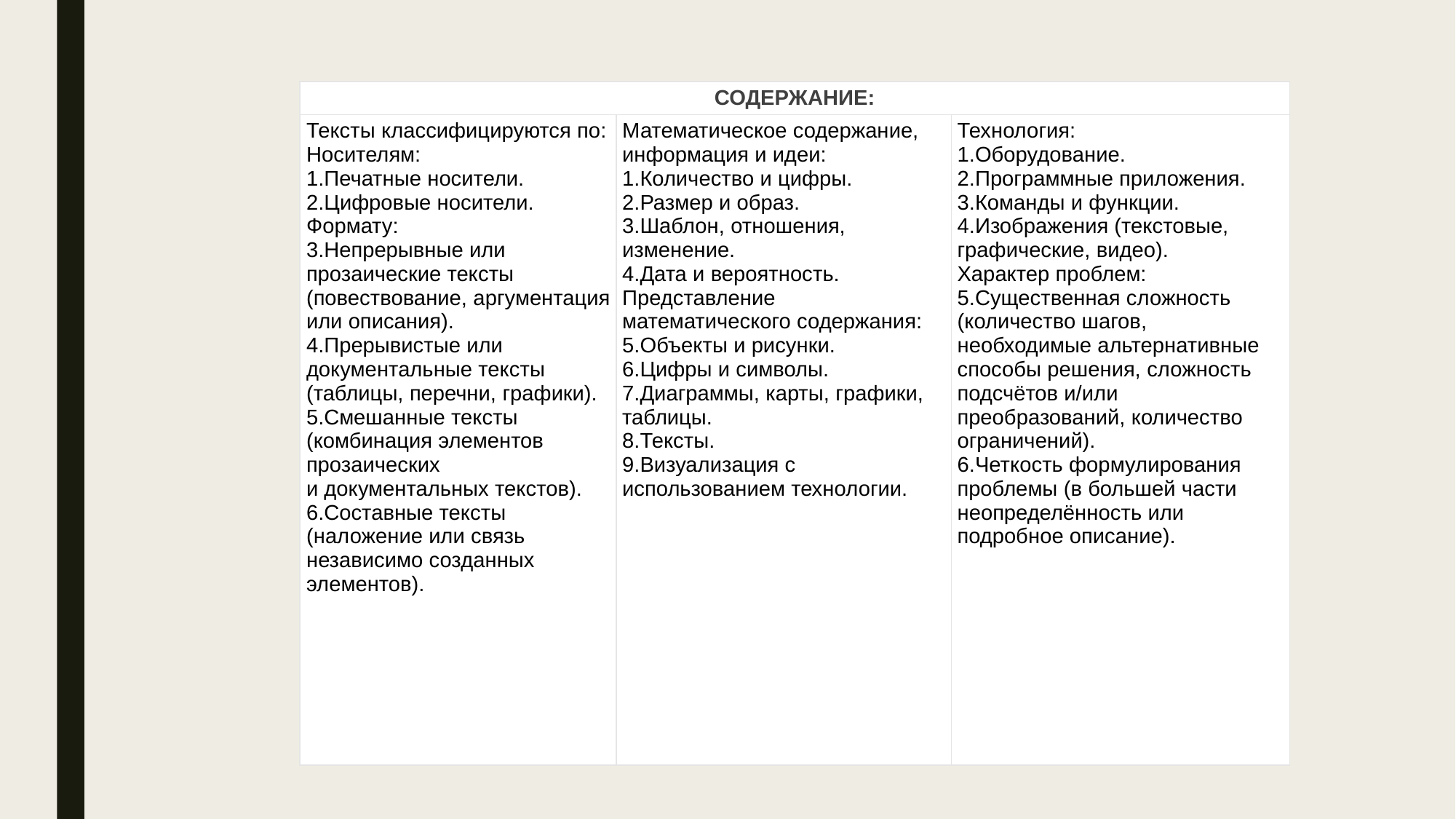

| СОДЕРЖАНИЕ: |  |  |
| --- | --- | --- |
| Тексты классифицируются по: Носителям: Печатные носители. Цифровые носители. Формату: Непрерывные или прозаические тексты (повествование, аргументация или описания). Прерывистые или документальные тексты (таблицы, перечни, графики). Смешанные тексты (комбинация элементов прозаических и документальных текстов). Составные тексты (наложение или связь независимо созданных элементов). | Математическое содержание, информация и идеи: Количество и цифры. Размер и образ. Шаблон, отношения, изменение. Дата и вероятность. Представление математического содержания: Объекты и рисунки. Цифры и символы. Диаграммы, карты, графики, таблицы. Тексты. Визуализация с использованием технологии. | Технология: Оборудование. Программные приложения. Команды и функции. Изображения (текстовые, графические, видео). Характер проблем: Существенная сложность (количество шагов, необходимые альтернативные способы решения, сложность подсчётов и/или преобразований, количество ограничений). Четкость формулирования проблемы (в большей части неопределённость или подробное описание). |